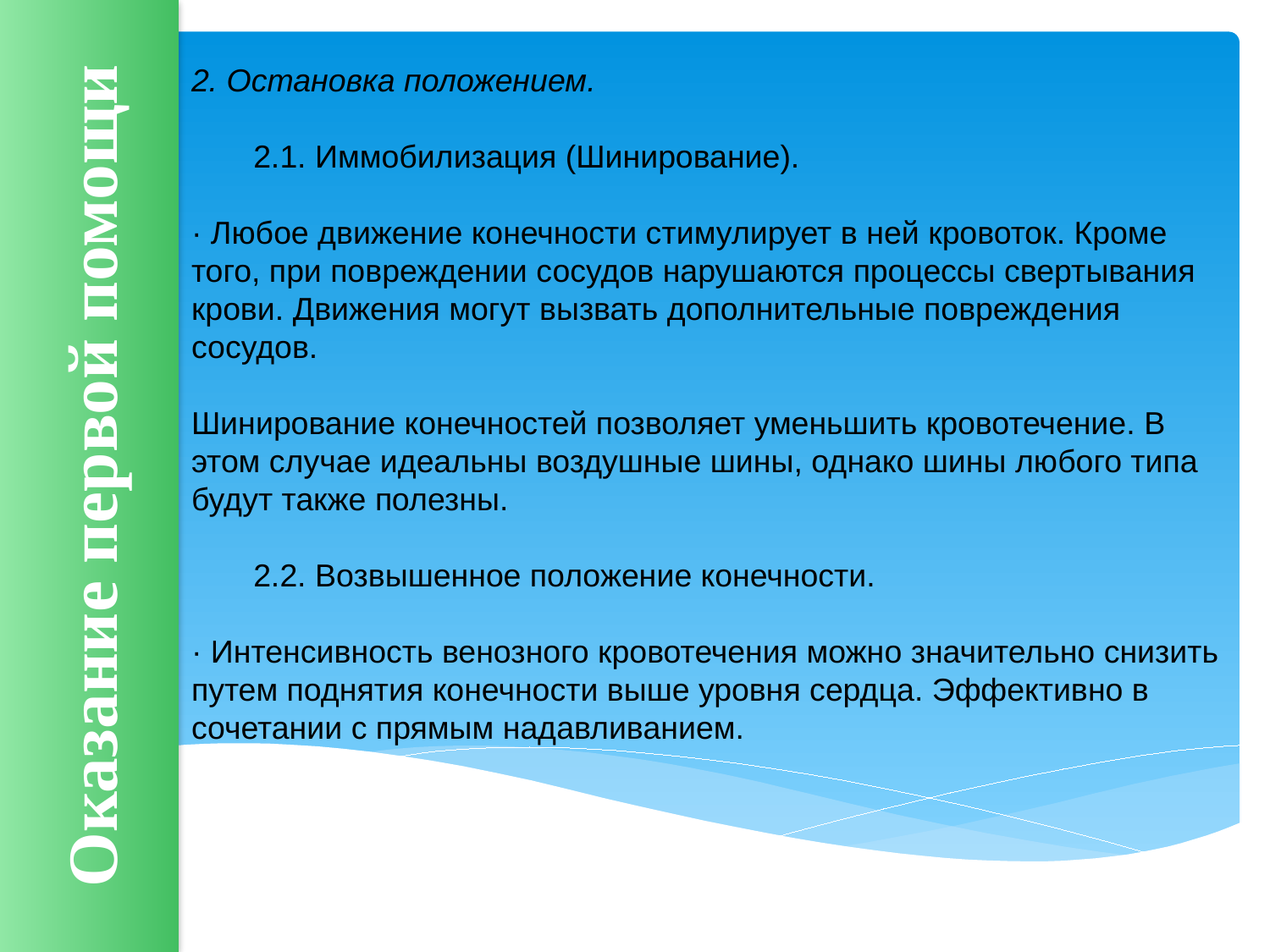

2. Остановка положением.

       2.1. Иммобилизация (Шинирование).

· Любое движение конечности стимулирует в ней кровоток. Кроме того, при повреждении сосудов нарушаются процессы свертывания крови. Движения могут вызвать дополнительные повреждения сосудов.

Шинирование конечностей позволяет уменьшить кровотечение. В этом случае идеальны воздушные шины, однако шины любого типа будут также полезны.

       2.2. Возвышенное положение конечности.

· Интенсивность венозного кровотечения можно значительно снизить путем поднятия конечности выше уровня сердца. Эффективно в сочетании с прямым надавливанием.

Оказание первой помощи